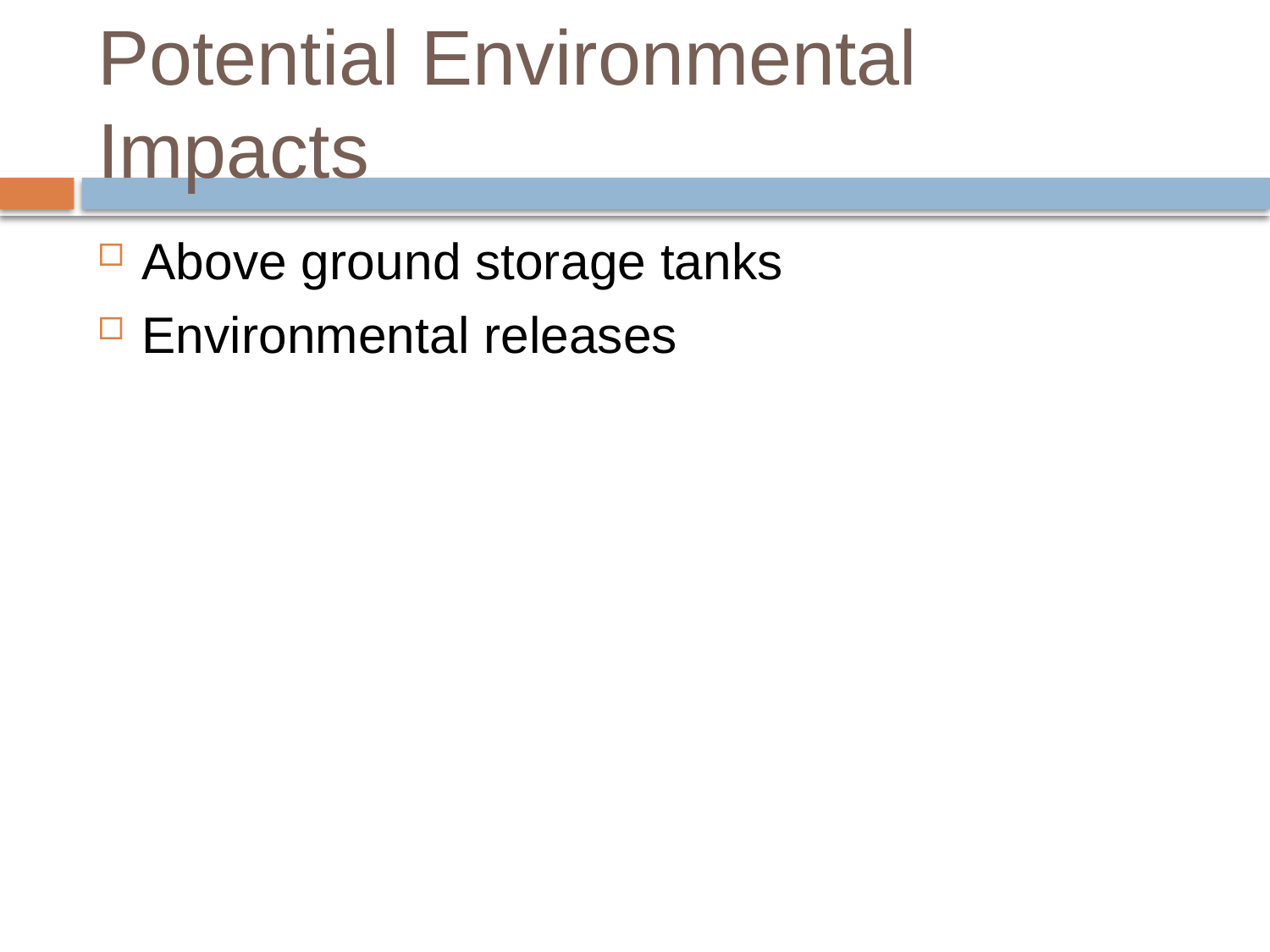

# Potential Environmental Impacts
Above ground storage tanks
Environmental releases